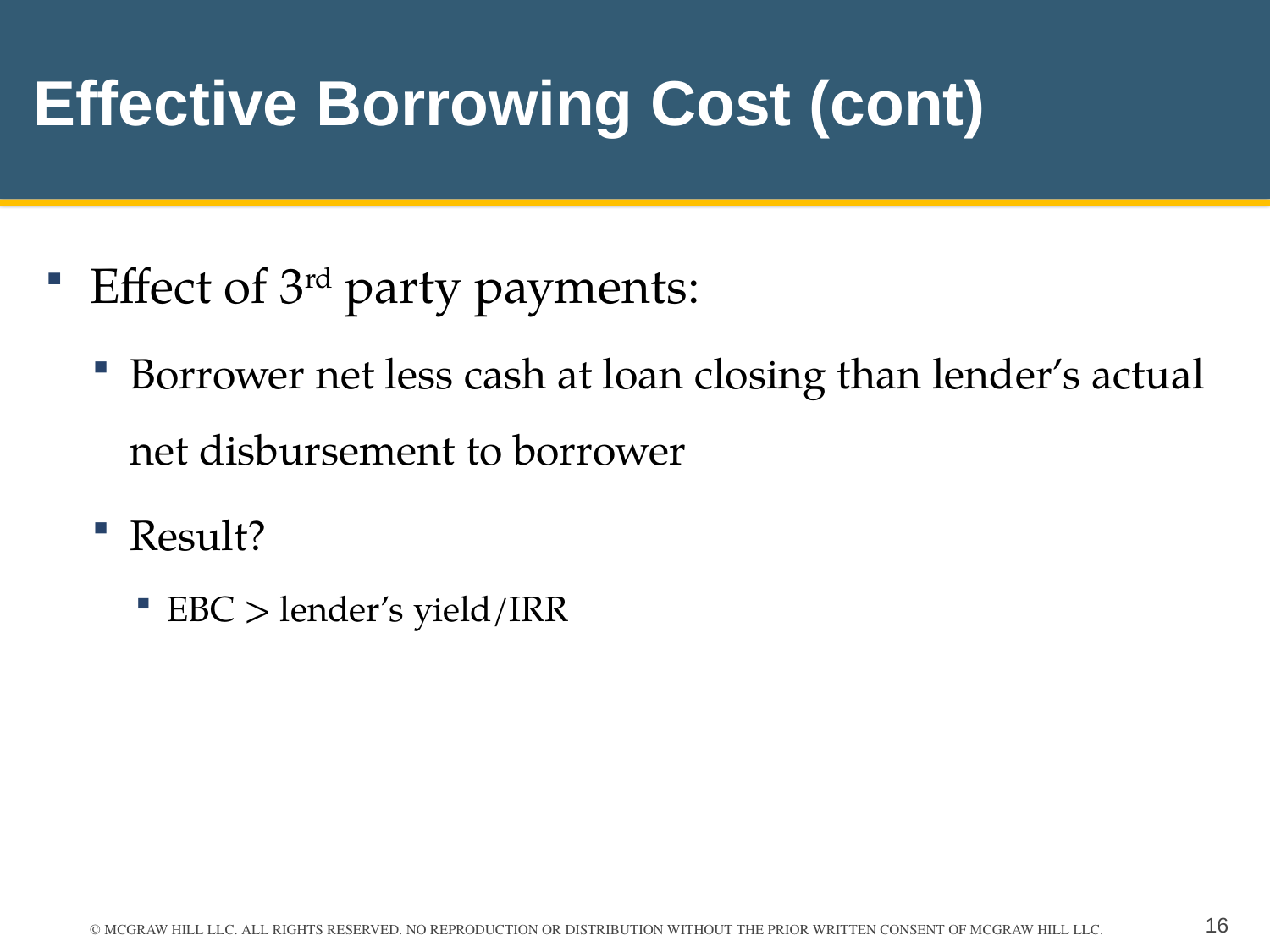

# Effective Borrowing Cost (cont)
Effect of 3rd party payments:
Borrower net less cash at loan closing than lender’s actual net disbursement to borrower
Result?
EBC > lender’s yield/IRR
© MCGRAW HILL LLC. ALL RIGHTS RESERVED. NO REPRODUCTION OR DISTRIBUTION WITHOUT THE PRIOR WRITTEN CONSENT OF MCGRAW HILL LLC.
16